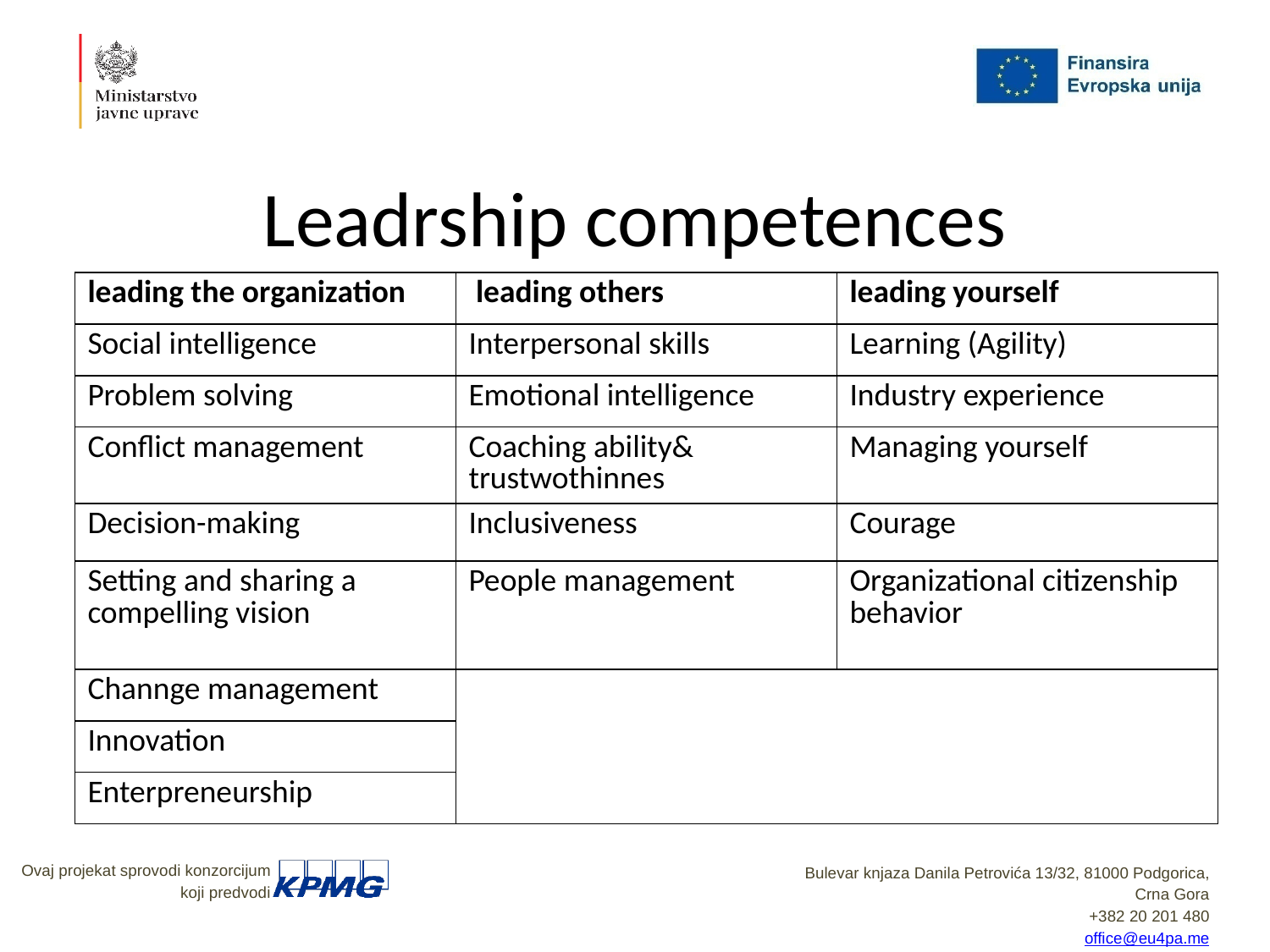

# Leadrship competences

| leading the organization | leading others | leading yourself |
| --- | --- | --- |
| Social intelligence | Interpersonal skills | Learning (Agility) |
| Problem solving | Emotional intelligence | Industry experience |
| Conflict management | Coaching ability& trustwothinnes | Managing yourself |
| Decision-making | Inclusiveness | Courage |
| Setting and sharing a compelling vision | People management | Organizational citizenship behavior |
| Channge management |  |  |
| Innovation |  |  |
| Enterpreneurship |  |  |